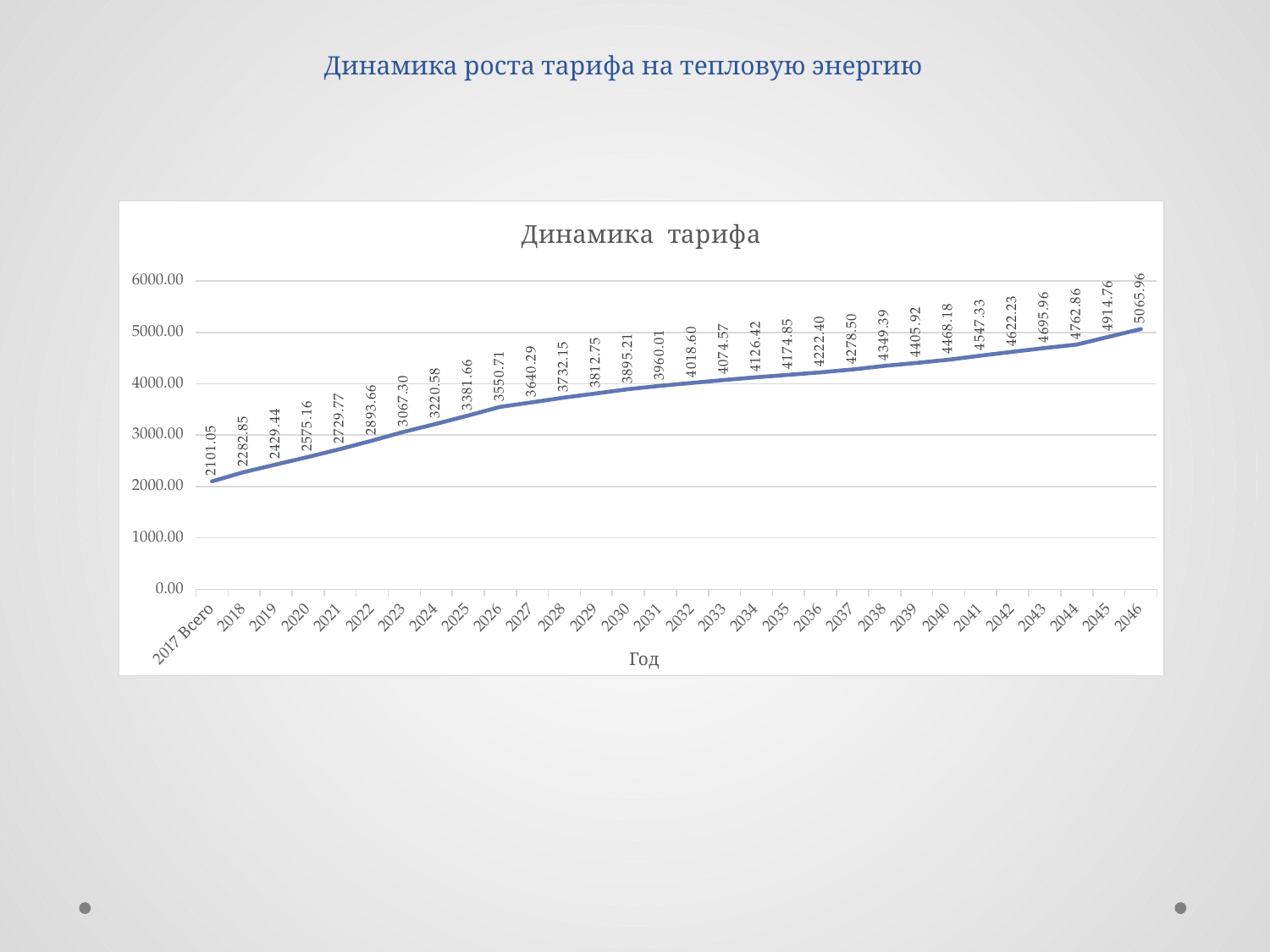

# Динамика роста тарифа на тепловую энергию

### Chart: Динамика  тарифа

| Category |  |
|---|---|
| 2017 Всего | 2101.05 |
| 2018 | 2282.85 |
| 2019 | 2429.44 |
| 2020 | 2575.16 |
| 2021 | 2729.77 |
| 2022 | 2893.66 |
| 2023 | 3067.3 |
| 2024 | 3220.58 |
| 2025 | 3381.66 |
| 2026 | 3550.71 |
| 2027 | 3640.29 |
| 2028 | 3732.15 |
| 2029 | 3812.75 |
| 2030 | 3895.21 |
| 2031 | 3960.01 |
| 2032 | 4018.6 |
| 2033 | 4074.57 |
| 2034 | 4126.42 |
| 2035 | 4174.85 |
| 2036 | 4222.4 |
| 2037 | 4278.5 |
| 2038 | 4349.39 |
| 2039 | 4405.92 |
| 2040 | 4468.18 |
| 2041 | 4547.33 |
| 2042 | 4622.23 |
| 2043 | 4695.96 |
| 2044 | 4762.86 |
| 2045 | 4914.76 |
| 2046 | 5065.96 |